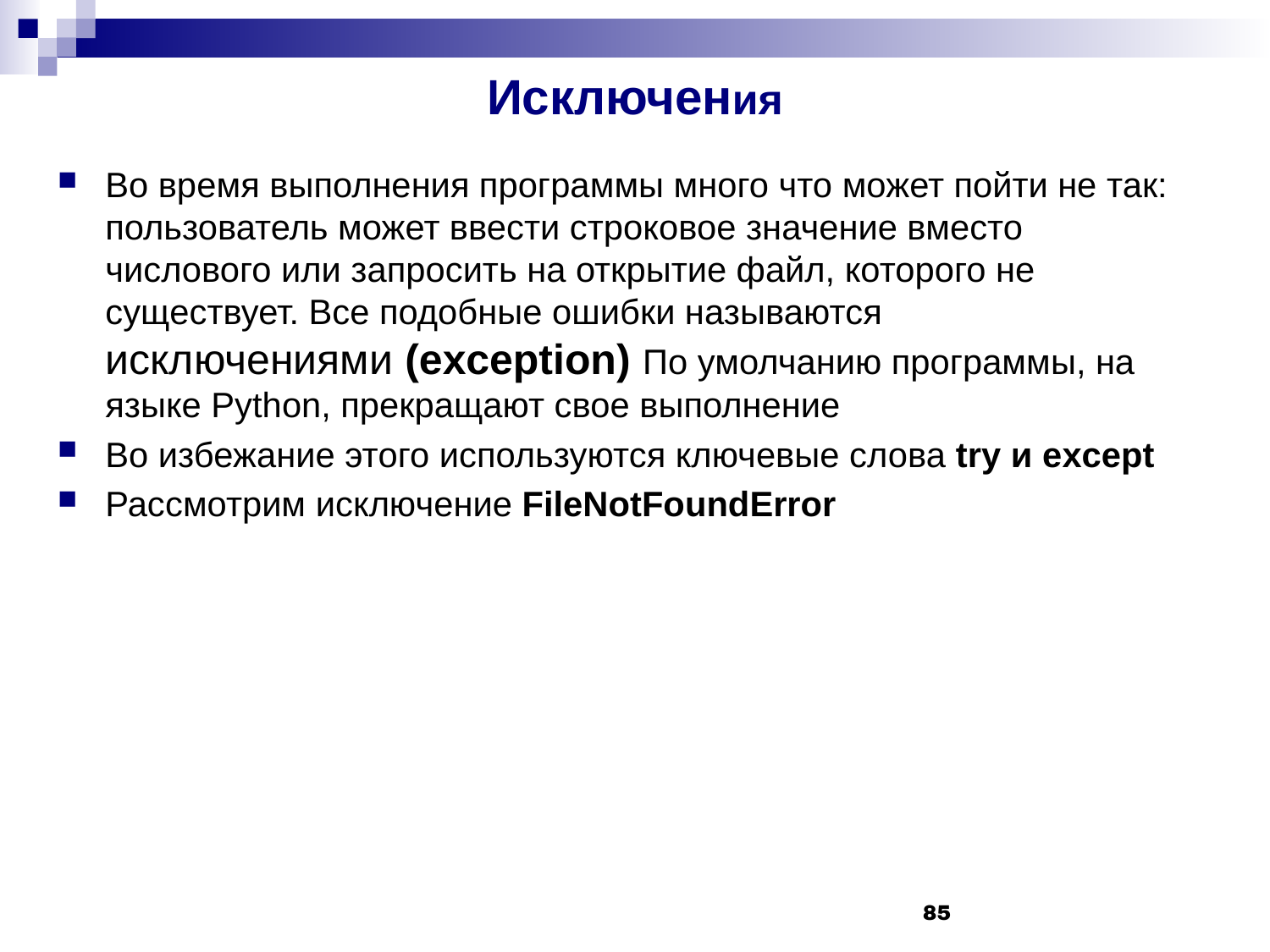

# Исключения
Во время выполнения программы много что может пойти не так: пользователь может ввести строковое значение вместо числового или запросить на открытие файл, которого не существует. Все подобные ошибки называются исключениями (exception) По умолчанию программы, на языке Python, прекращают свое выполнение
Во избежание этого используются ключевые слова try и except
Рассмотрим исключение FileNotFoundError

85